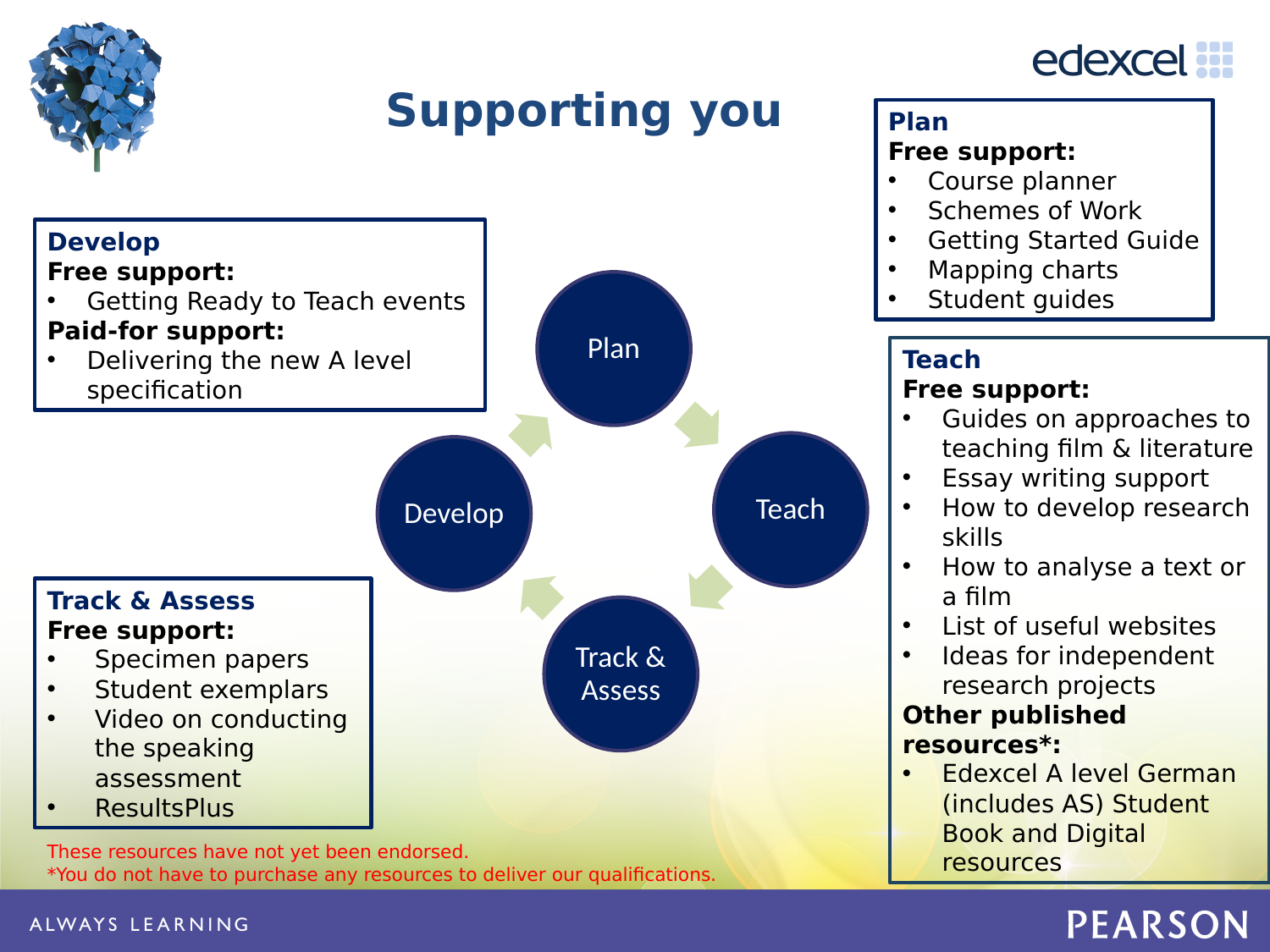

# Supporting you
Plan
Free support:
Course planner
Schemes of Work
Getting Started Guide
Mapping charts
Student guides
Develop
Free support:
Getting Ready to Teach events
Paid-for support:
Delivering the new A level specification
Plan

Teach

Track & Assess

Develop

Teach
Free support:
Guides on approaches to teaching film & literature
Essay writing support
How to develop research skills
How to analyse a text or a film
List of useful websites
Ideas for independent research projects
Other published resources*:
Edexcel A level German (includes AS) Student Book and Digital resources
Track & Assess
Free support:
Specimen papers
Student exemplars
Video on conducting the speaking assessment
ResultsPlus
These resources have not yet been endorsed.
*You do not have to purchase any resources to deliver our qualifications.